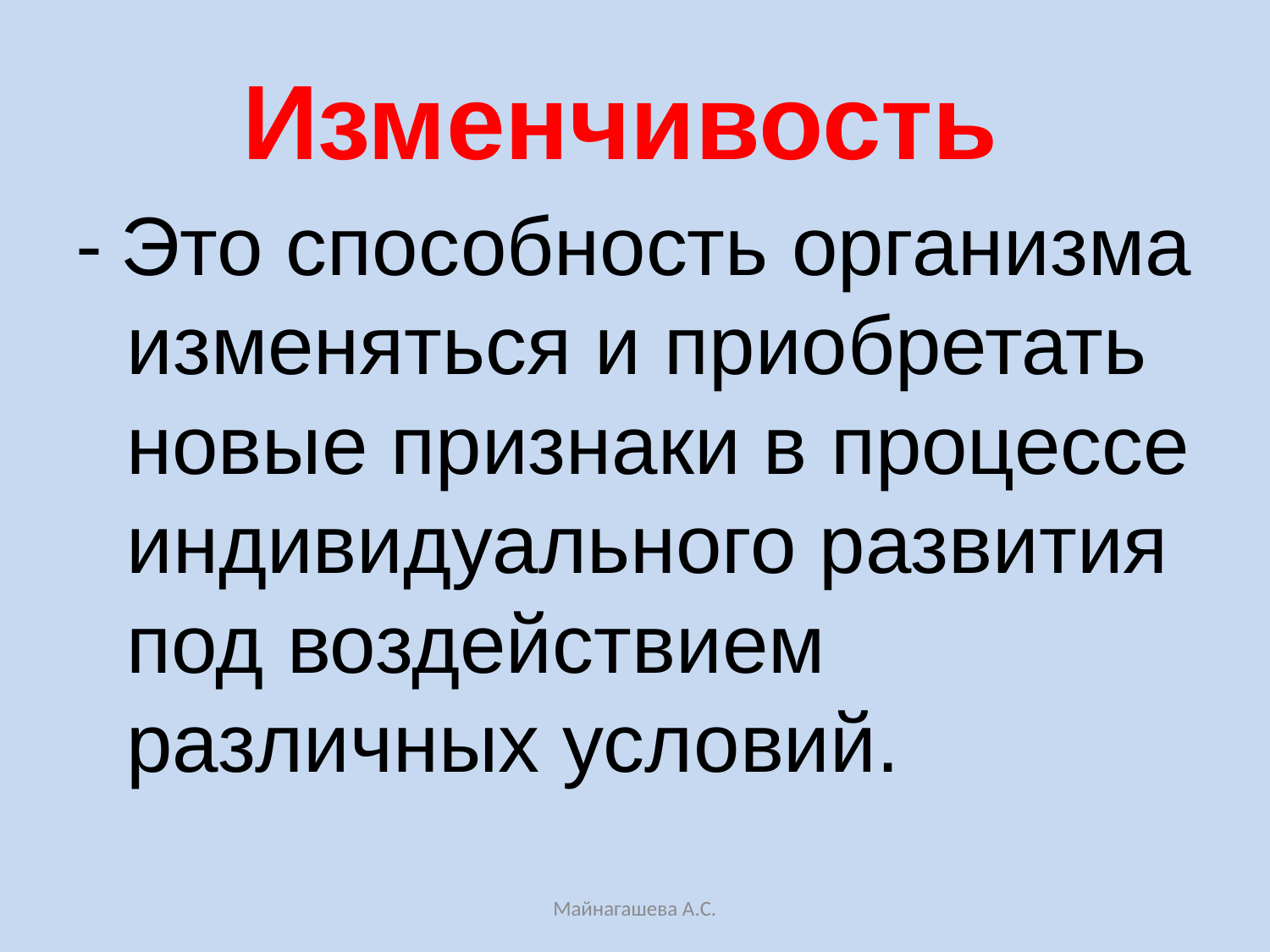

# Изменчивость
- Это способность организма изменяться и приобретать новые признаки в процессе индивидуального развития под воздействием различных условий.
Майнагашева А.С.